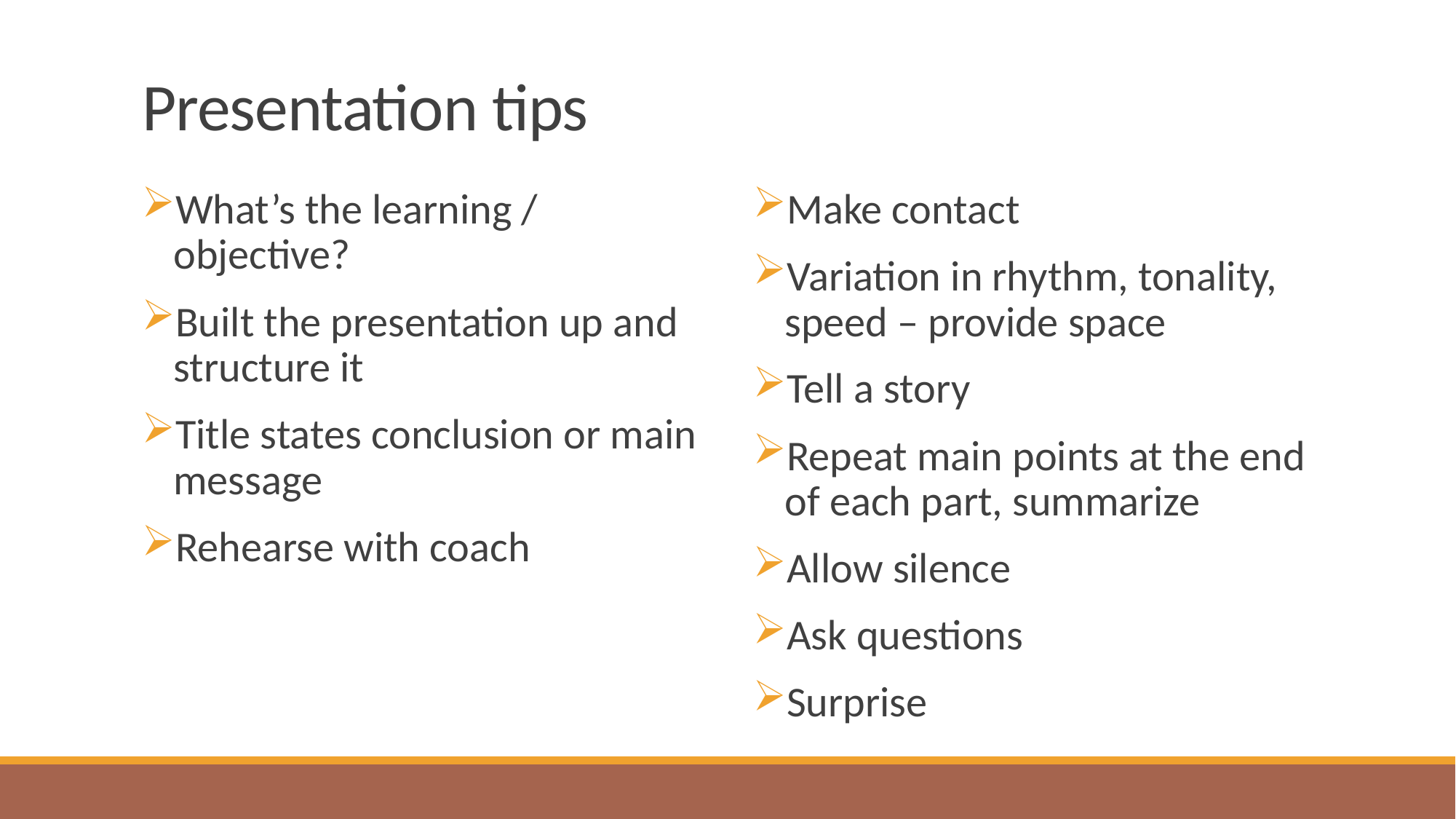

# Presentation tips
What’s the learning / objective?
Built the presentation up and structure it
Title states conclusion or main message
Rehearse with coach

Make contact
Variation in rhythm, tonality, speed – provide space
Tell a story
Repeat main points at the end of each part, summarize
Allow silence
Ask questions
Surprise